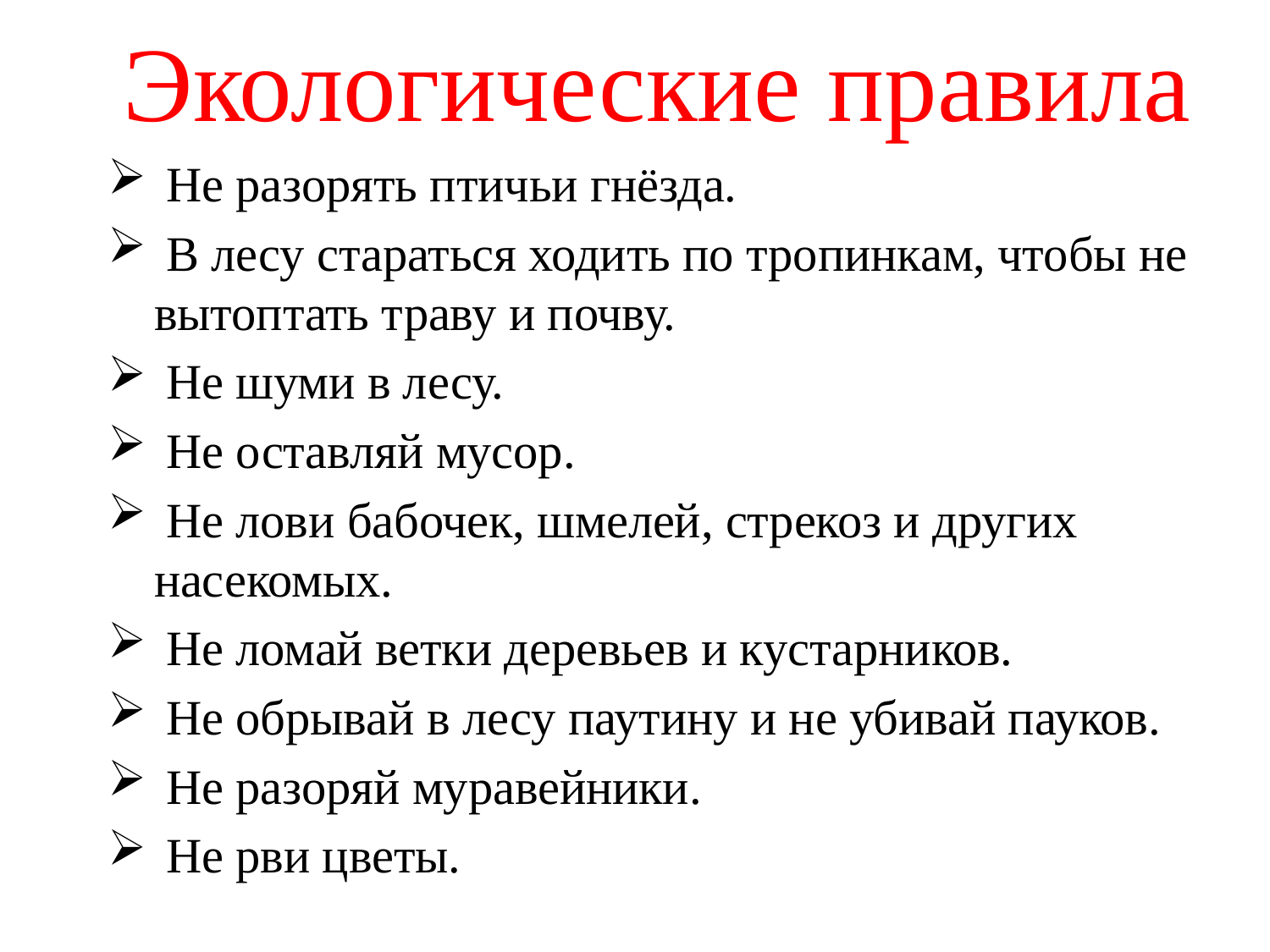

# Экологические правила
 Не разорять птичьи гнёзда.
 В лесу стараться ходить по тропинкам, чтобы не вытоптать траву и почву.
 Не шуми в лесу.
 Не оставляй мусор.
 Не лови бабочек, шмелей, стрекоз и других насекомых.
 Не ломай ветки деревьев и кустарников.
 Не обрывай в лесу паутину и не убивай пауков.
 Не разоряй муравейники.
 Не рви цветы.